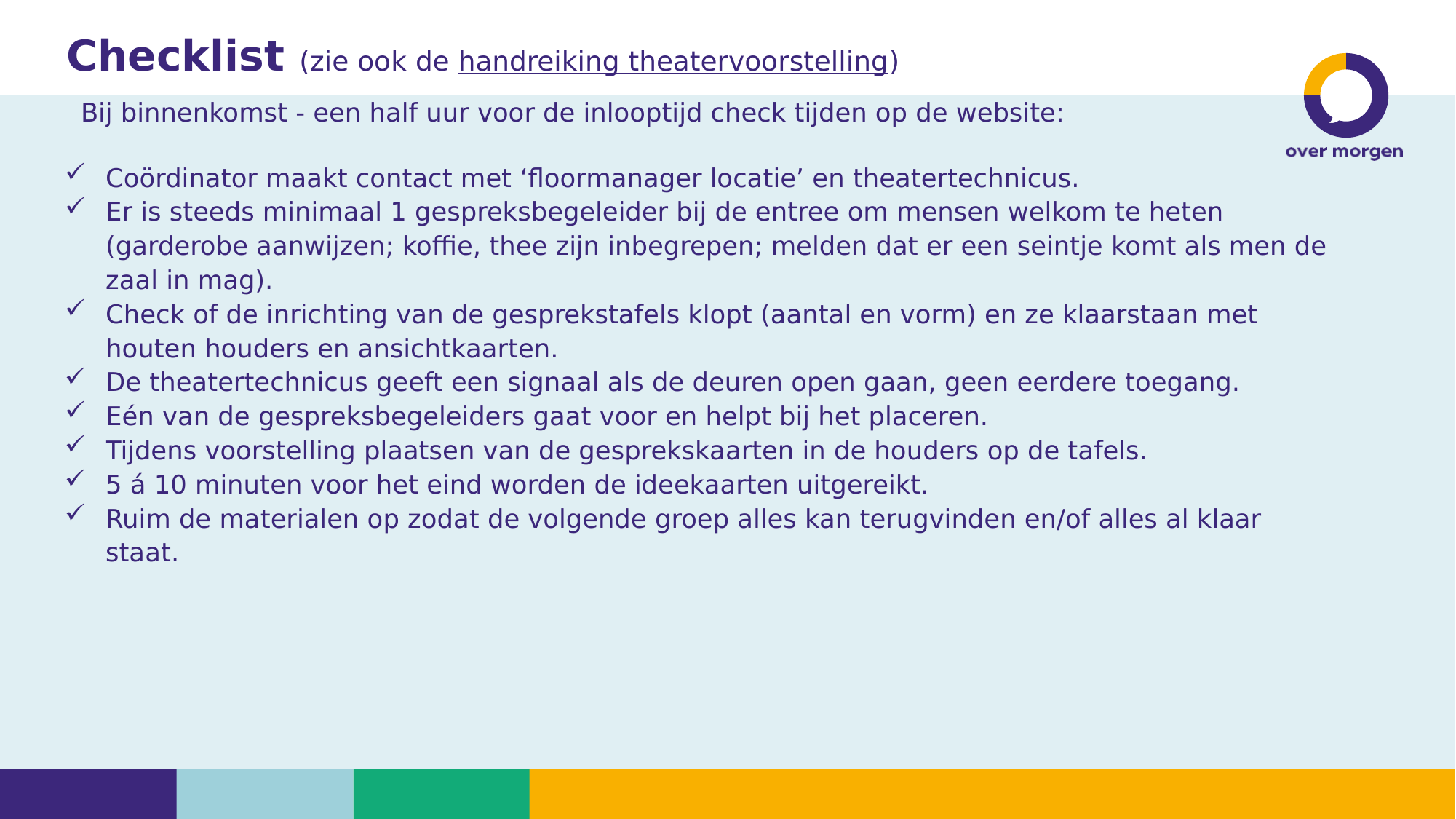

# Checklist (zie ook de handreiking theatervoorstelling)
       Bij binnenkomst - een half uur voor de inlooptijd check tijden op de website:

Coördinator maakt contact met ‘floormanager locatie’ en theatertechnicus.
Er is steeds minimaal 1 gespreksbegeleider bij de entree om mensen welkom te heten (garderobe aanwijzen; koffie, thee zijn inbegrepen; melden dat er een seintje komt als men de zaal in mag).
Check of de inrichting van de gesprekstafels klopt (aantal en vorm) en ze klaarstaan met houten houders en ansichtkaarten.
De theatertechnicus geeft een signaal als de deuren open gaan, geen eerdere toegang.
Eén van de gespreksbegeleiders gaat voor en helpt bij het placeren.
Tijdens voorstelling plaatsen van de gesprekskaarten in de houders op de tafels.
5 á 10 minuten voor het eind worden de ideekaarten uitgereikt.
Ruim de materialen op zodat de volgende groep alles kan terugvinden en/of alles al klaar staat.